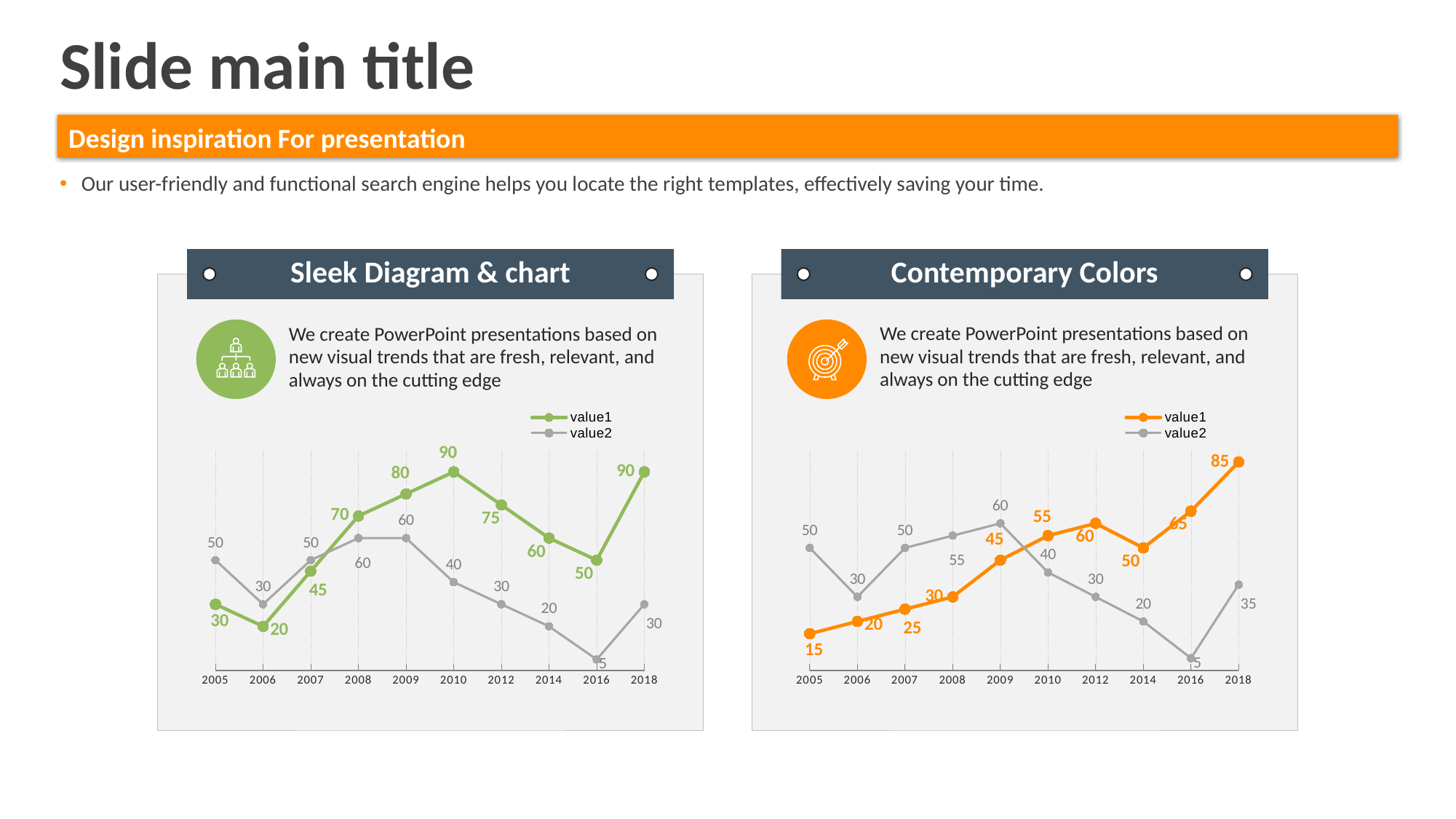

Slide main title

Design inspiration For presentation
Our user-friendly and functional search engine helps you locate the right templates, effectively saving your time.

Sleek Diagram & chart
Contemporary Colors

We create PowerPoint presentations based on
new visual trends that are fresh, relevant, and
always on the cutting edge
We create PowerPoint presentations based on
new visual trends that are fresh, relevant, and
always on the cutting edge

### Chart

| Category | value1 | value2 |
|---|---|---|
| 2005 | 30.0 | 50.0 |
| 2006 | 20.0 | 30.0 |
| 2007 | 45.0 | 50.0 |
| 2008 | 70.0 | 60.0 |
| 2009 | 80.0 | 60.0 |
| 2010 | 90.0 | 40.0 |
| 2012 | 75.0 | 30.0 |
| 2014 | 60.0 | 20.0 |
| 2016 | 50.0 | 5.0 |
| 2018 | 90.0 | 30.0 |

### Chart

| Category | value1 | value2 |
|---|---|---|
| 2005 | 15.0 | 50.0 |
| 2006 | 20.0 | 30.0 |
| 2007 | 25.0 | 50.0 |
| 2008 | 30.0 | 55.0 |
| 2009 | 45.0 | 60.0 |
| 2010 | 55.0 | 40.0 |
| 2012 | 60.0 | 30.0 |
| 2014 | 50.0 | 20.0 |
| 2016 | 65.0 | 5.0 |
| 2018 | 85.0 | 35.0 |